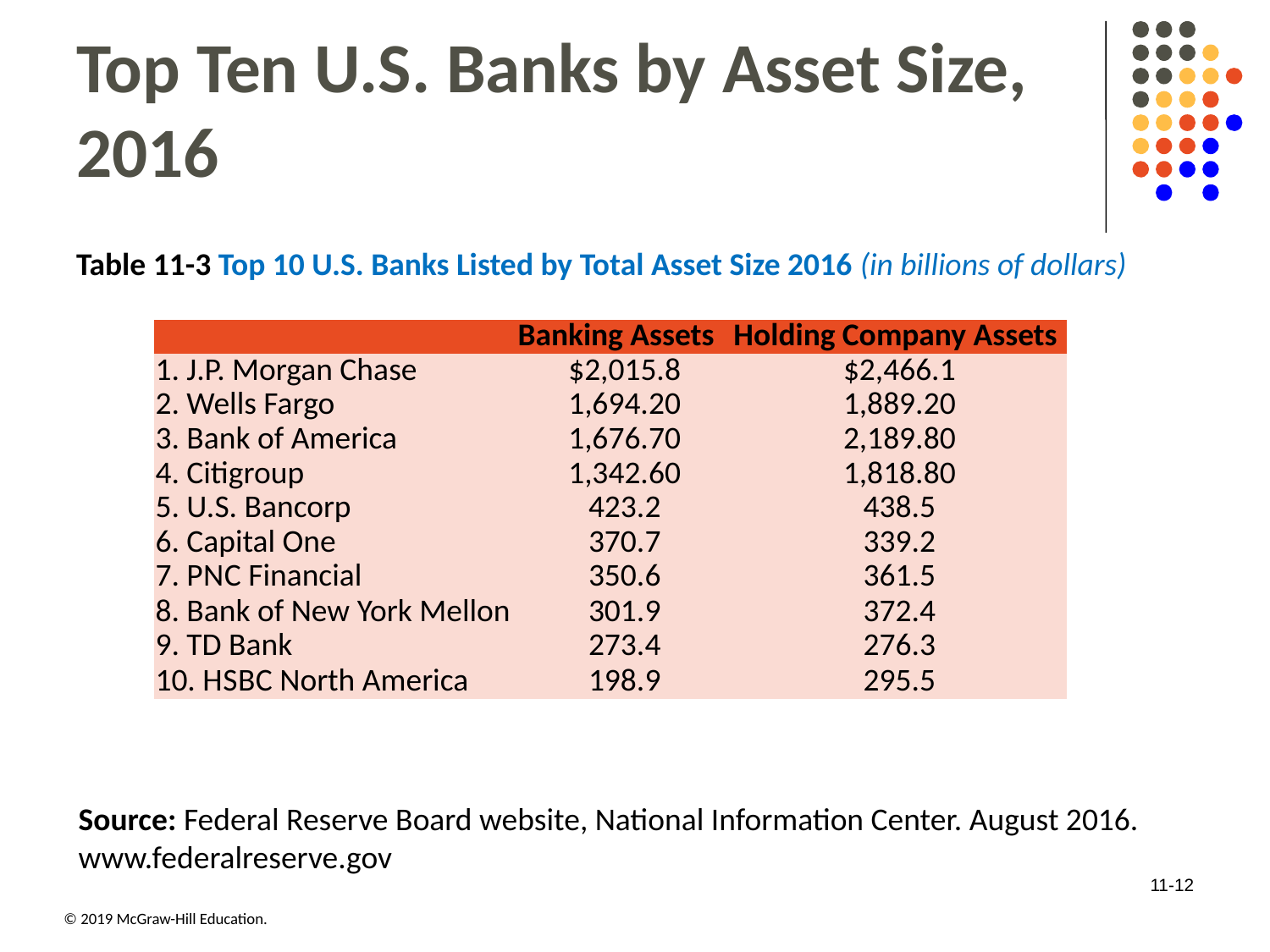

# Top Ten U.S. Banks by Asset Size, 2016
Table 11-3 Top 10 U.S. Banks Listed by Total Asset Size 2016 (in billions of dollars)
| Bank | Banking Assets | Holding Company Assets |
| --- | --- | --- |
| 1. J.P. Morgan Chase | $2,015.8 | $2,466.1 |
| 2. Wells Fargo | 1,694.20 | 1,889.20 |
| 3. Bank of America | 1,676.70 | 2,189.80 |
| 4. Citigroup | 1,342.60 | 1,818.80 |
| 5. U.S. Bancorp | 423.2 | 438.5 |
| 6. Capital One | 370.7 | 339.2 |
| 7. P N C Financial | 350.6 | 361.5 |
| 8. Bank of New York Mellon | 301.9 | 372.4 |
| 9. TD Bank | 273.4 | 276.3 |
| 10. H S B C North America | 198.9 | 295.5 |
Source: Federal Reserve Board website, National Information Center. August 2016. www.federalreserve.gov
11-12